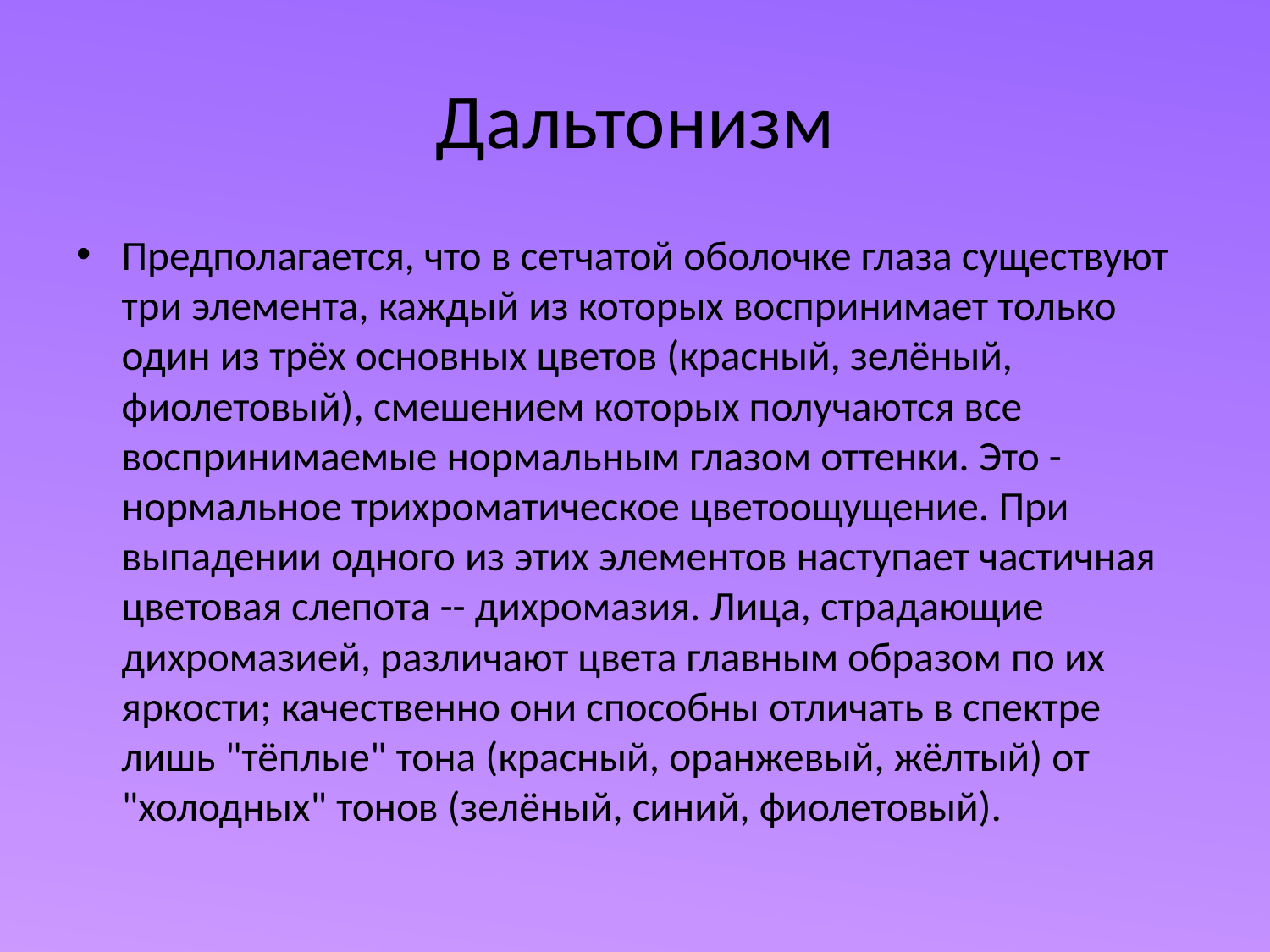

# Дальтонизм
Предполагается, что в сетчатой оболочке глаза существуют три элемента, каждый из которых воспринимает только один из трёх основных цветов (красный, зелёный, фиолетовый), смешением которых получаются все воспринимаемые нормальным глазом оттенки. Это - нормальное трихроматическое цветоощущение. При выпадении одного из этих элементов наступает частичная цветовая слепота -- дихромазия. Лица, страдающие дихромазией, различают цвета главным образом по их яркости; качественно они способны отличать в спектре лишь "тёплые" тона (красный, оранжевый, жёлтый) от "холодных" тонов (зелёный, синий, фиолетовый).